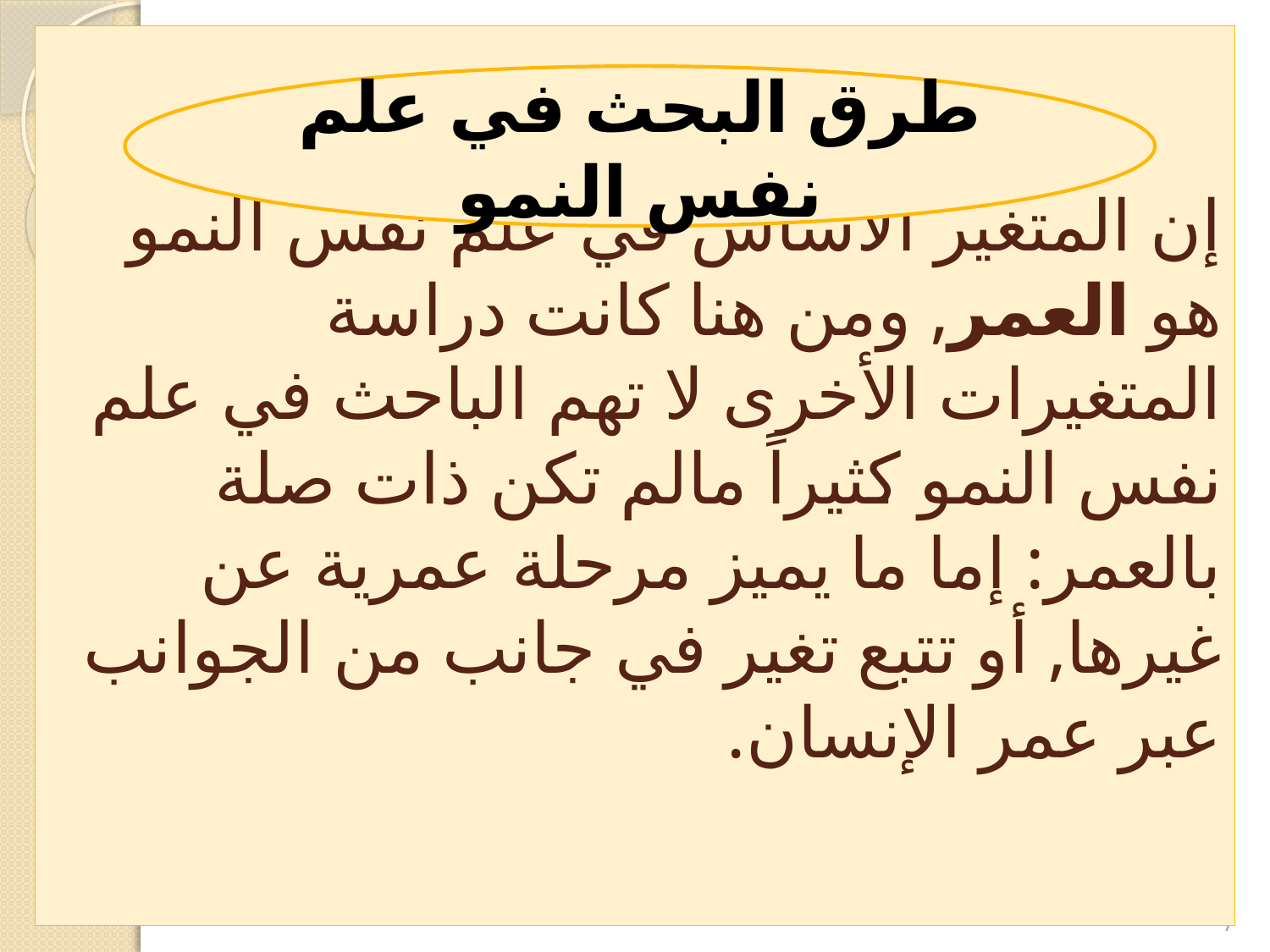

# إن المتغير الأساس في علم نفس النمو هو العمر, ومن هنا كانت دراسة المتغيرات الأخرى لا تهم الباحث في علم نفس النمو كثيراً مالم تكن ذات صلة بالعمر: إما ما يميز مرحلة عمرية عن غيرها, أو تتبع تغير في جانب من الجوانب عبر عمر الإنسان.
طرق البحث في علم نفس النمو
7